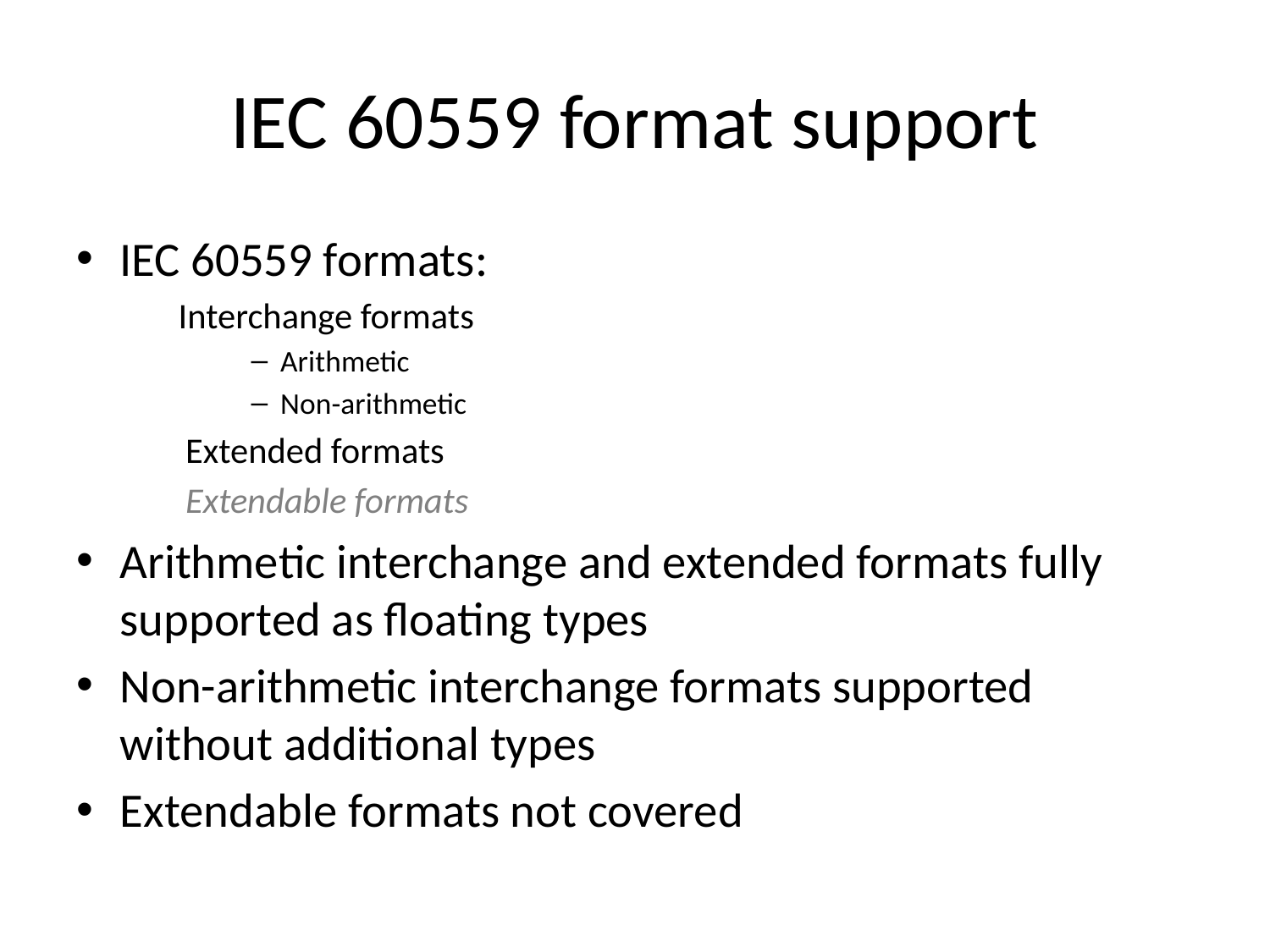

# IEC 60559 format support
IEC 60559 formats:
	Interchange formats
Arithmetic
Non-arithmetic
Extended formats
Extendable formats
Arithmetic interchange and extended formats fully supported as floating types
Non-arithmetic interchange formats supported without additional types
Extendable formats not covered